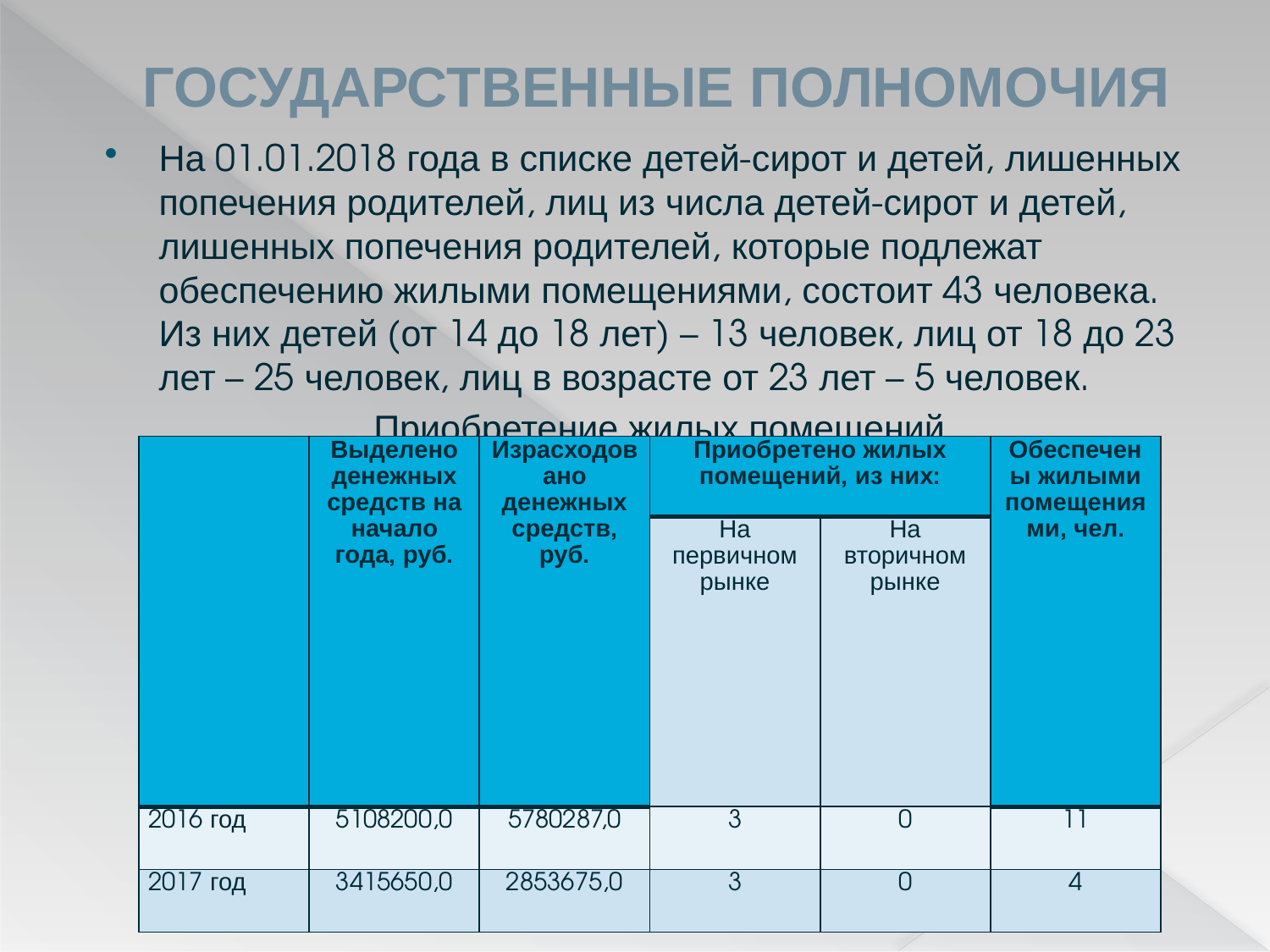

# ГОСУДАРСТВЕННЫЕ ПОЛНОМОЧИЯ
На 01.01.2018 года в списке детей-сирот и детей, лишенных попечения родителей, лиц из числа детей-сирот и детей, лишенных попечения родителей, которые подлежат обеспечению жилыми помещениями, состоит 43 человека. Из них детей (от 14 до 18 лет) – 13 человек, лиц от 18 до 23 лет – 25 человек, лиц в возрасте от 23 лет – 5 человек.
Приобретение жилых помещений

|  | Выделено денежных средств на начало года, руб. | Израсходовано денежных средств, руб. | Приобретено жилых помещений, из них: |  | Обеспечены жилыми помещениями, чел. |
| --- | --- | --- | --- | --- | --- |
|  |  |  | На первичном рынке | На вторичном рынке |  |
| 2016 год | 5108200,0 | 5780287,0 | 3 | 0 | 11 |
| 2017 год | 3415650,0 | 2853675,0 | 3 | 0 | 4 |